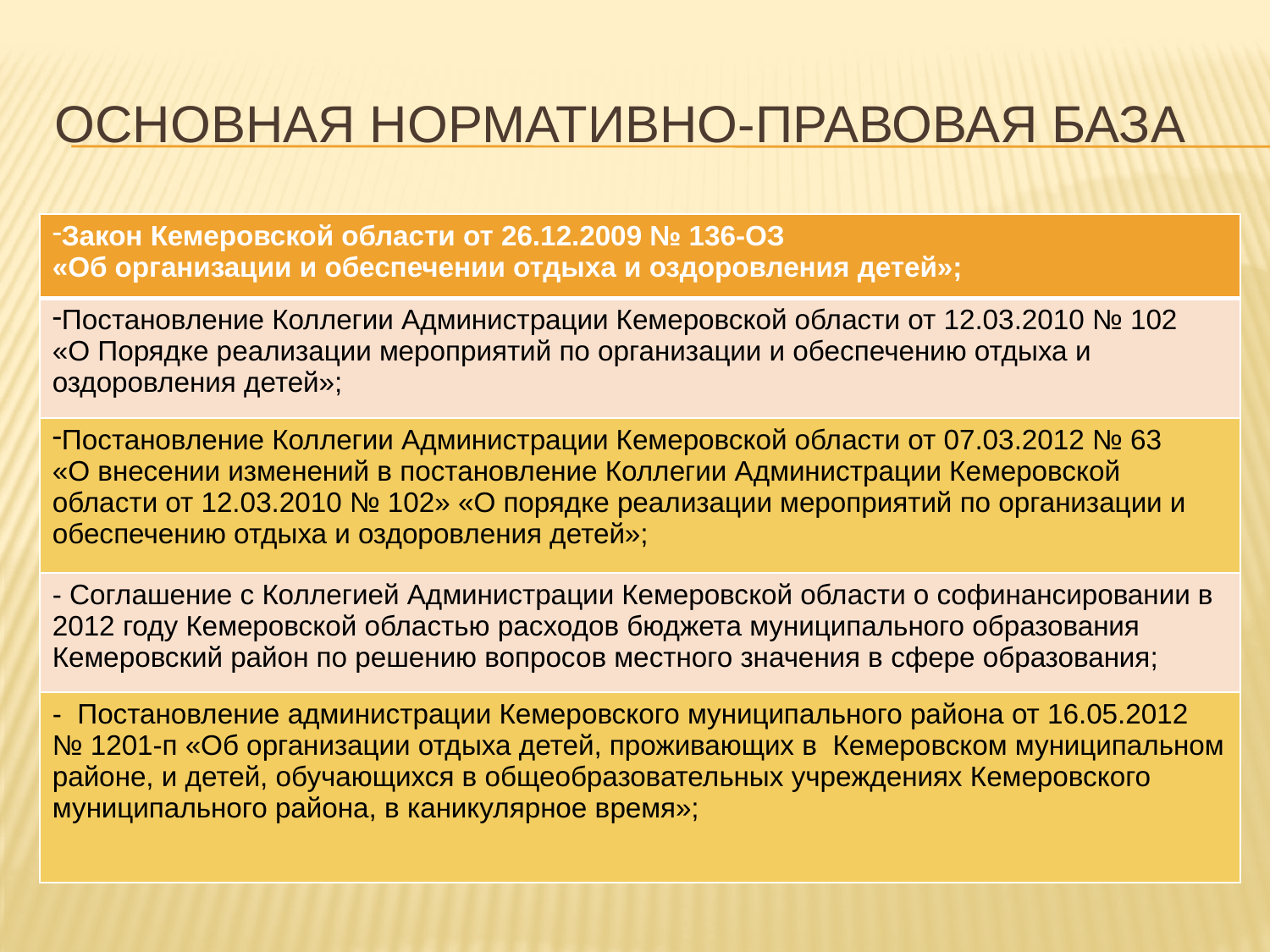

# Основная нормативно-правовая база
| Закон Кемеровской области от 26.12.2009 № 136-ОЗ «Об организации и обеспечении отдыха и оздоровления детей»; |
| --- |
| Постановление Коллегии Администрации Кемеровской области от 12.03.2010 № 102 «О Порядке реализации мероприятий по организации и обеспечению отдыха и оздоровления детей»; |
| Постановление Коллегии Администрации Кемеровской области от 07.03.2012 № 63 «О внесении изменений в постановление Коллегии Администрации Кемеровской области от 12.03.2010 № 102» «О порядке реализации мероприятий по организации и обеспечению отдыха и оздоровления детей»; |
| - Соглашение с Коллегией Администрации Кемеровской области о софинансировании в 2012 году Кемеровской областью расходов бюджета муниципального образования Кемеровский район по решению вопросов местного значения в сфере образования; |
| - Постановление администрации Кемеровского муниципального района от 16.05.2012 № 1201-п «Об организации отдыха детей, проживающих в Кемеровском муниципальном районе, и детей, обучающихся в общеобразовательных учреждениях Кемеровского муниципального района, в каникулярное время»; |